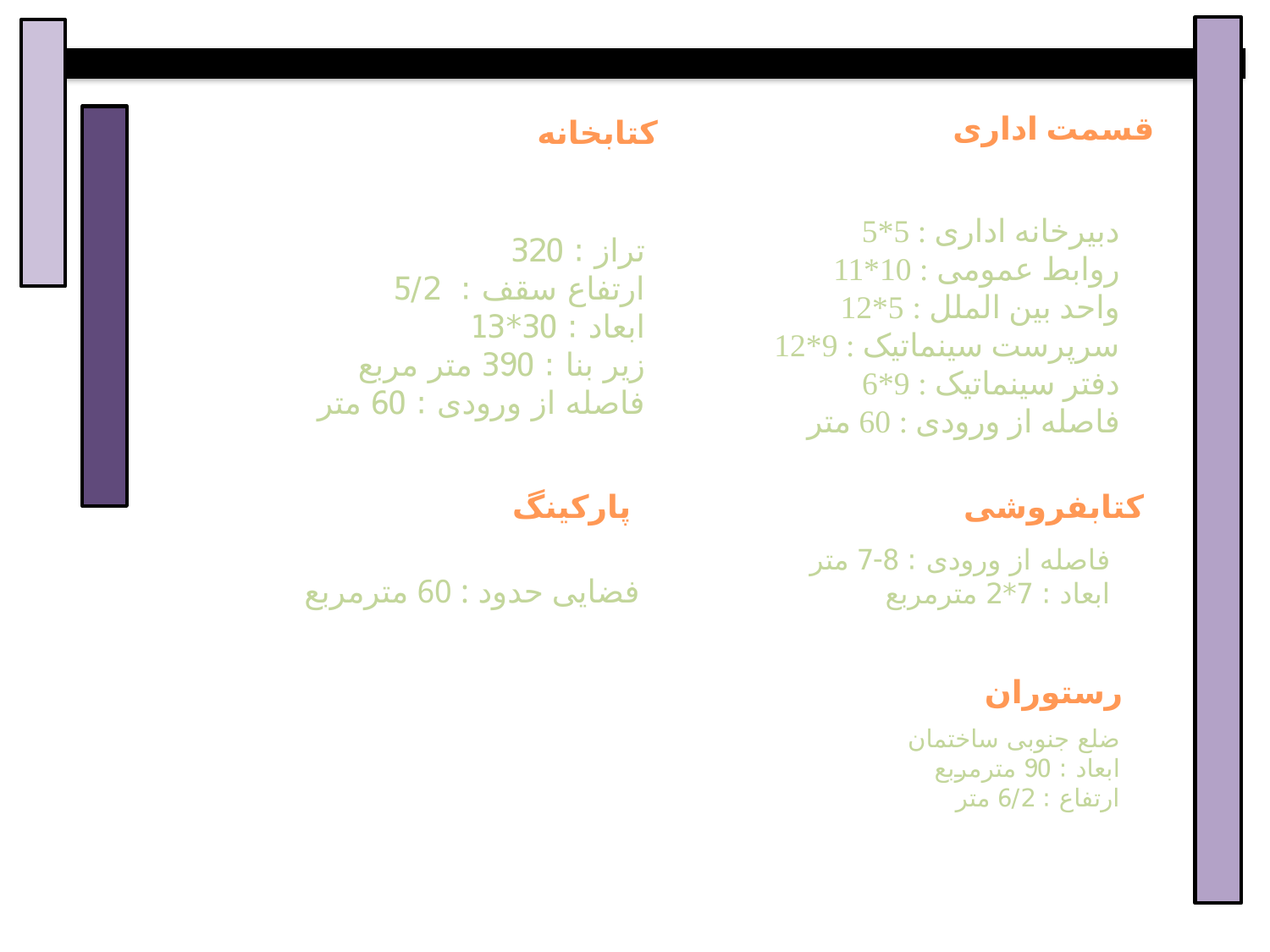

قسمت اداری

کتابخانه
دبیرخانه اداری : 5*5
روابط عمومی : 10*11
واحد بین الملل : 5*12
سرپرست سینماتیک : 9*12
دفتر سینماتیک : 9*6
فاصله از ورودی : 60 متر
تراز : 320
ارتفاع سقف :  5/2
ابعاد : 30*13
زیر بنا : 390 متر مربع
فاصله از ورودی : 60 متر
پارکینگ
کتابفروشی
فاصله از ورودی : 8-7 متر
ابعاد : 7*2 مترمربع
فضایی حدود : 60 مترمربع
رستوران
ضلع جنوبی ساختمان
ابعاد : 90 مترمربع
ارتفاع : 6/2 متر